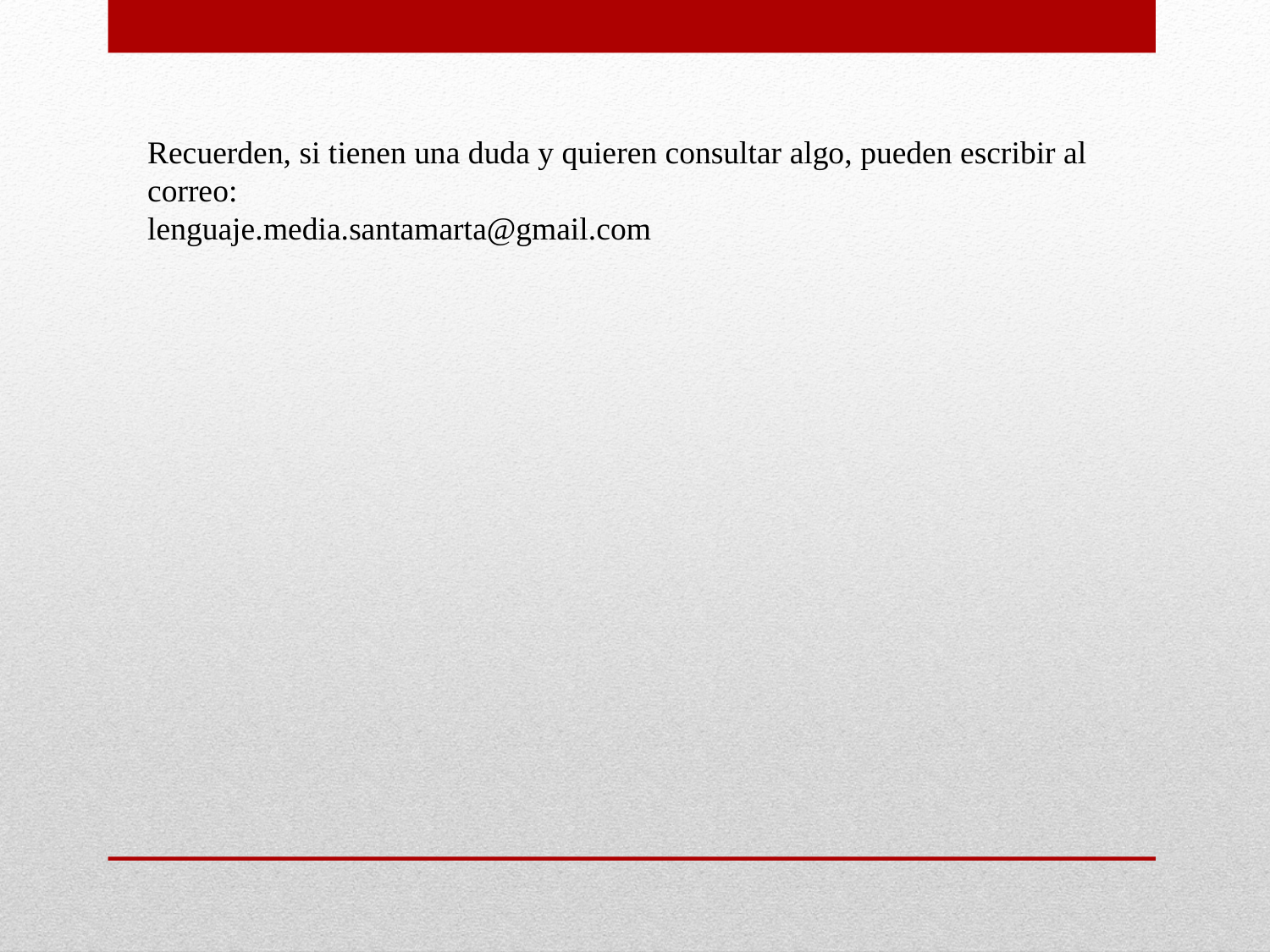

Recuerden, si tienen una duda y quieren consultar algo, pueden escribir al correo:
lenguaje.media.santamarta@gmail.com